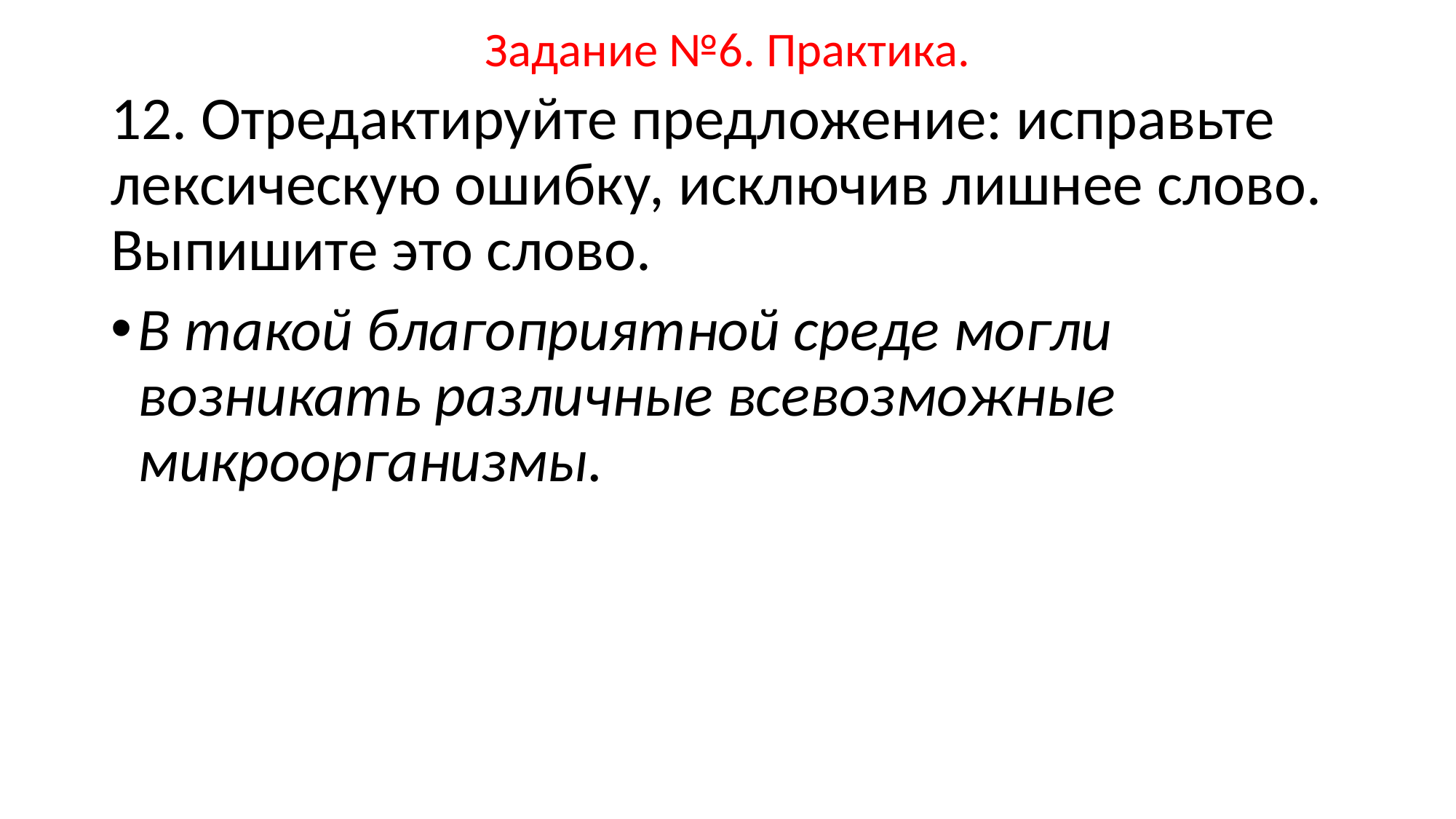

# Задание №6. Практика.
12. Отредактируйте предложение: исправьте лексическую ошибку, исключив лишнее слово. Выпишите это слово.
В такой благоприятной среде могли возникать различные всевозможные микроорганизмы.